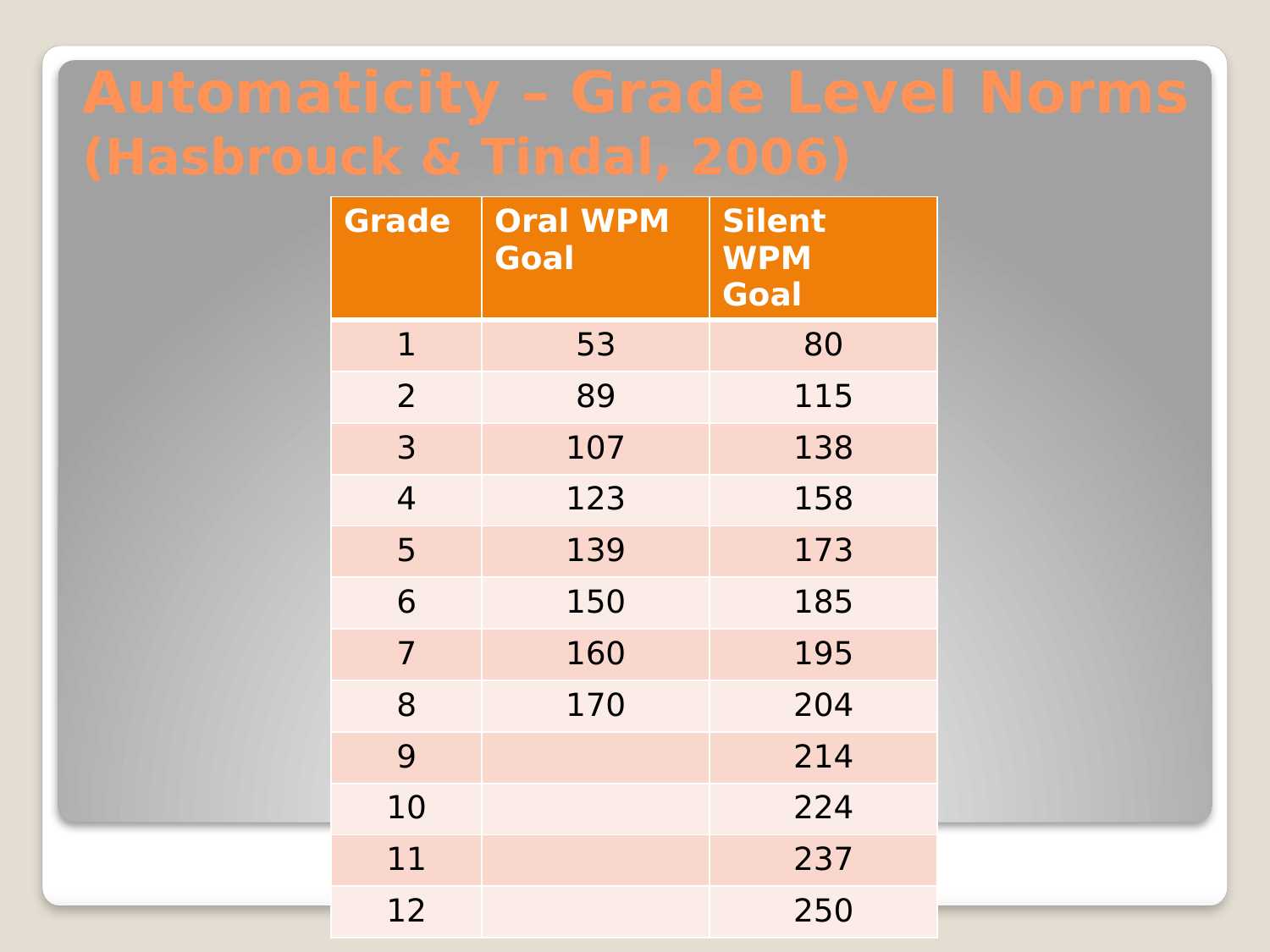

# Automaticity – Grade Level Norms (Hasbrouck & Tindal, 2006)
| Grade | Oral WPM Goal | Silent WPM Goal |
| --- | --- | --- |
| 1 | 53 | 80 |
| 2 | 89 | 115 |
| 3 | 107 | 138 |
| 4 | 123 | 158 |
| 5 | 139 | 173 |
| 6 | 150 | 185 |
| 7 | 160 | 195 |
| 8 | 170 | 204 |
| 9 |  | 214 |
| 10 |  | 224 |
| 11 |  | 237 |
| 12 |  | 250 |